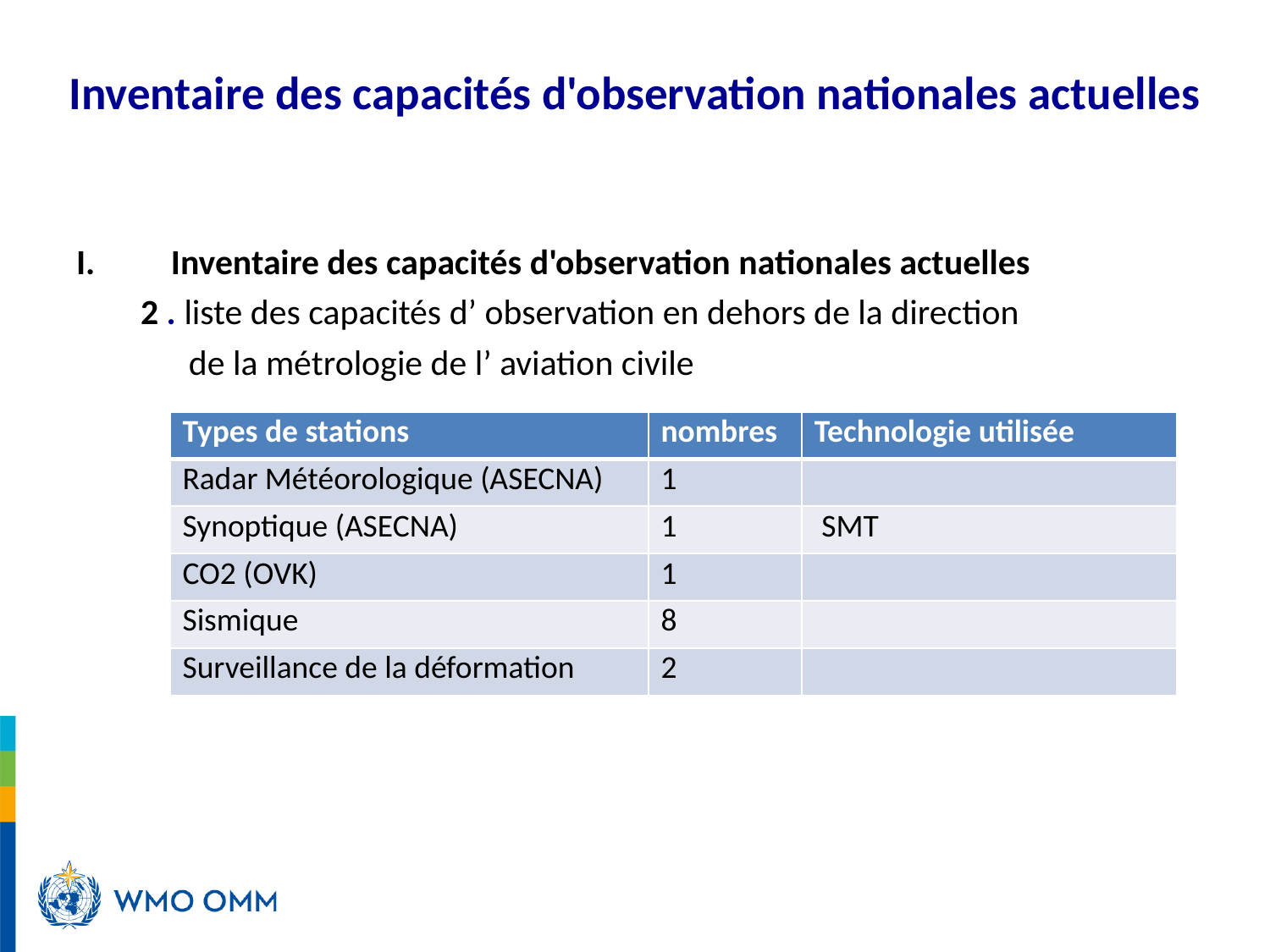

# Inventaire des capacités d'observation nationales actuelles
Inventaire des capacités d'observation nationales actuelles
        2 . liste des capacités d’ observation en dehors de la direction
              de la métrologie de l’ aviation civile
| Types de stations | nombres | Technologie utilisée |
| --- | --- | --- |
| Radar Météorologique (ASECNA) | 1 |  |
| Synoptique (ASECNA) | 1 | SMT |
| CO2 (OVK) | 1 |  |
| Sismique | 8 |  |
| Surveillance de la déformation | 2 |  |